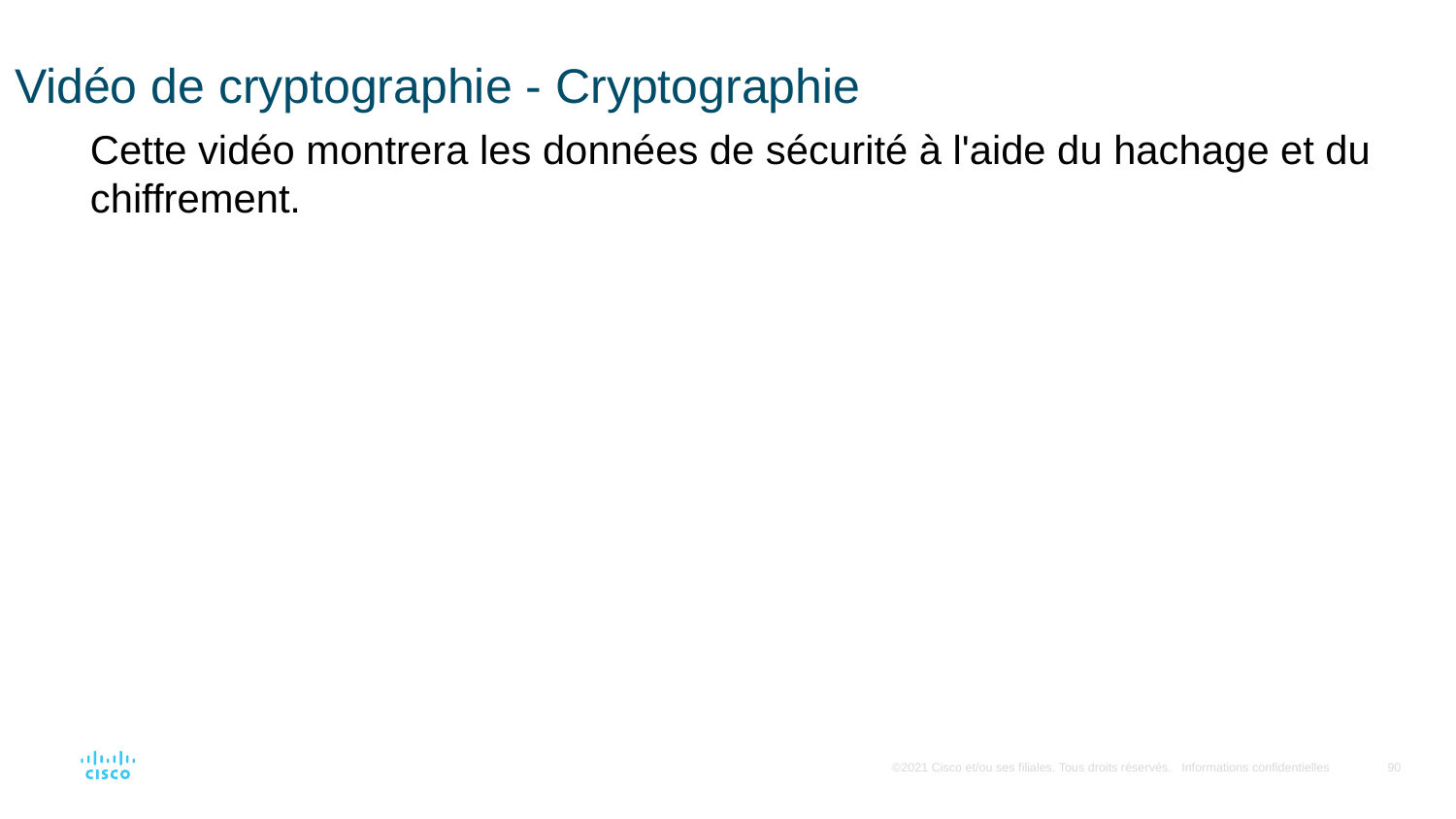

# Vidéo de cryptographie - Cryptographie
Cette vidéo montrera les données de sécurité à l'aide du hachage et du chiffrement.